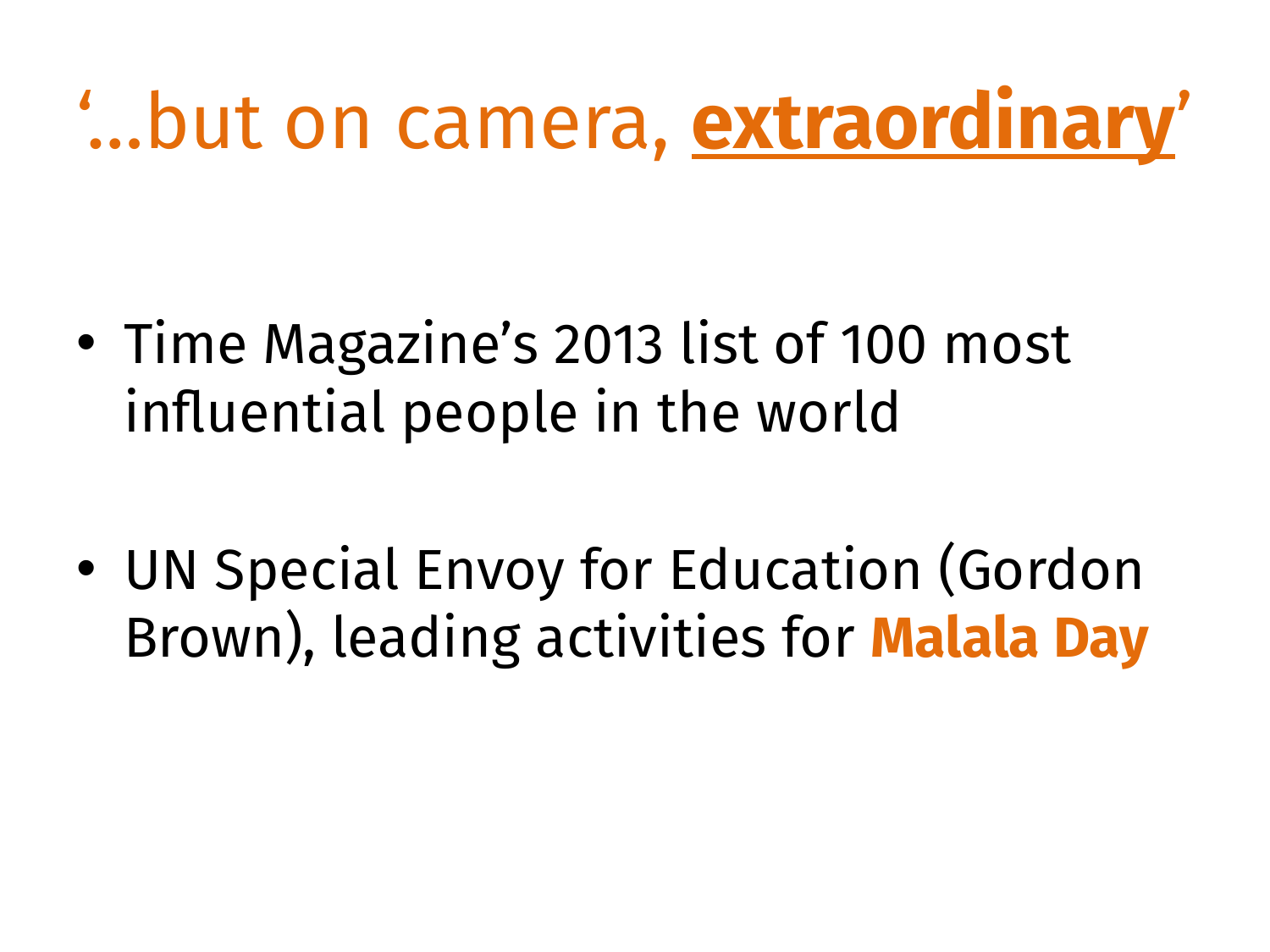

# ‘…but on camera, extraordinary’

Time Magazine’s 2013 list of 100 most influential people in the world

UN Special Envoy for Education (Gordon Brown), leading activities for Malala Day